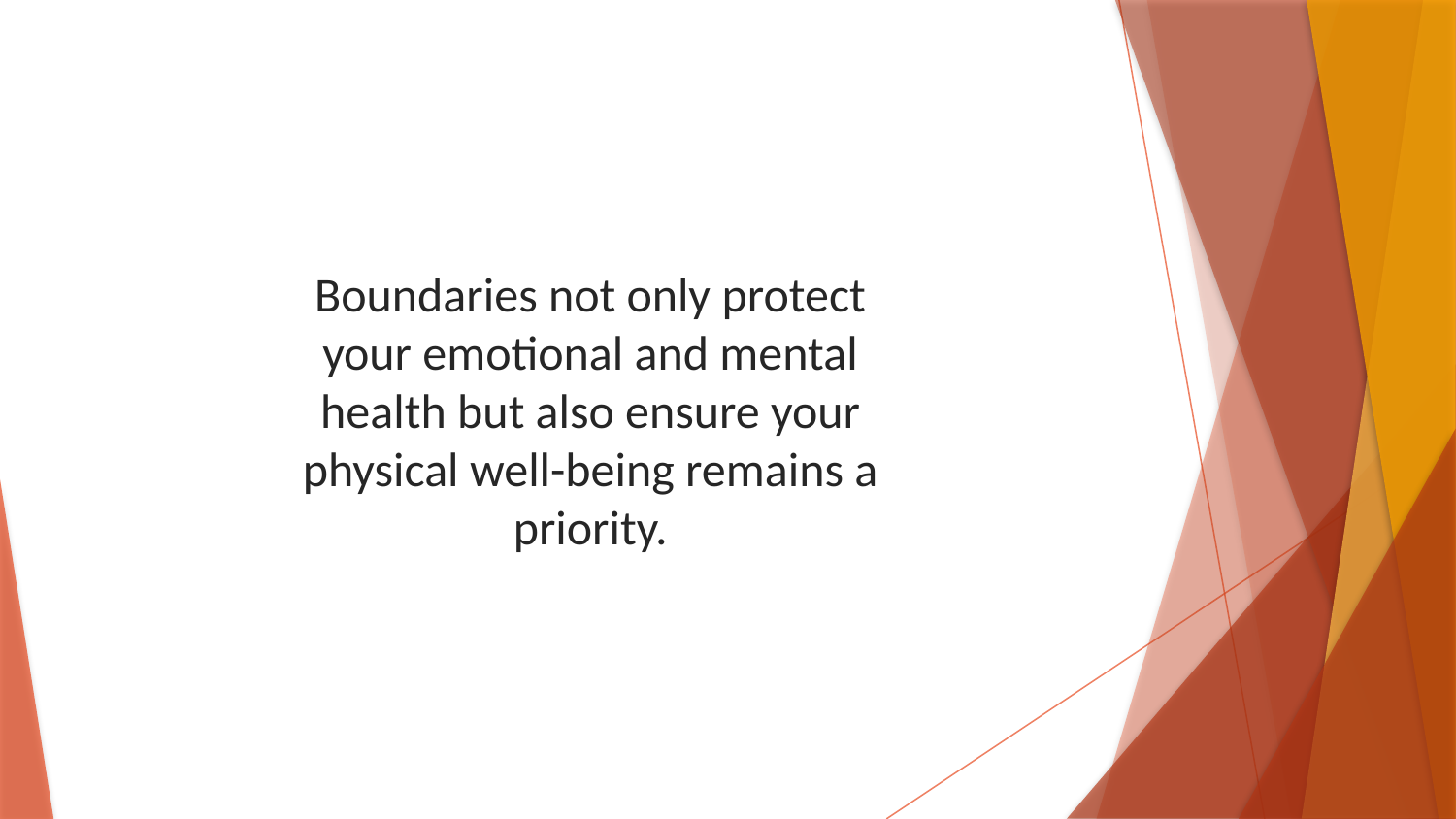

Boundaries not only protect your emotional and mental health but also ensure your physical well-being remains a priority.